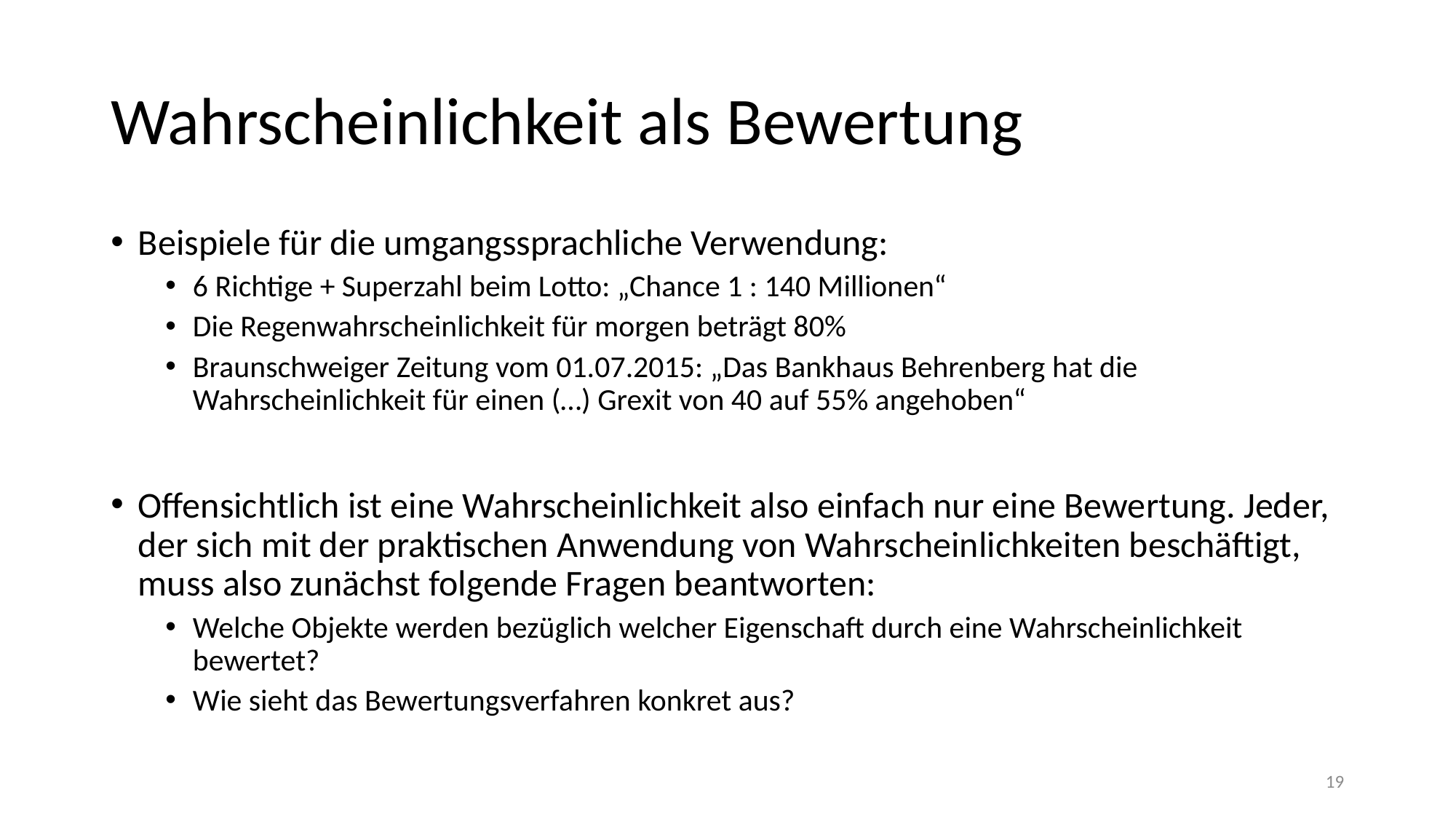

# Wahrscheinlichkeit als Bewertung
Beispiele für die umgangssprachliche Verwendung:
6 Richtige + Superzahl beim Lotto: „Chance 1 : 140 Millionen“
Die Regenwahrscheinlichkeit für morgen beträgt 80%
Braunschweiger Zeitung vom 01.07.2015: „Das Bankhaus Behrenberg hat die Wahrscheinlichkeit für einen (…) Grexit von 40 auf 55% angehoben“

Offensichtlich ist eine Wahrscheinlichkeit also einfach nur eine Bewertung. Jeder, der sich mit der praktischen Anwendung von Wahrscheinlichkeiten beschäftigt, muss also zunächst folgende Fragen beantworten:
Welche Objekte werden bezüglich welcher Eigenschaft durch eine Wahrscheinlichkeit bewertet?
Wie sieht das Bewertungsverfahren konkret aus?
19